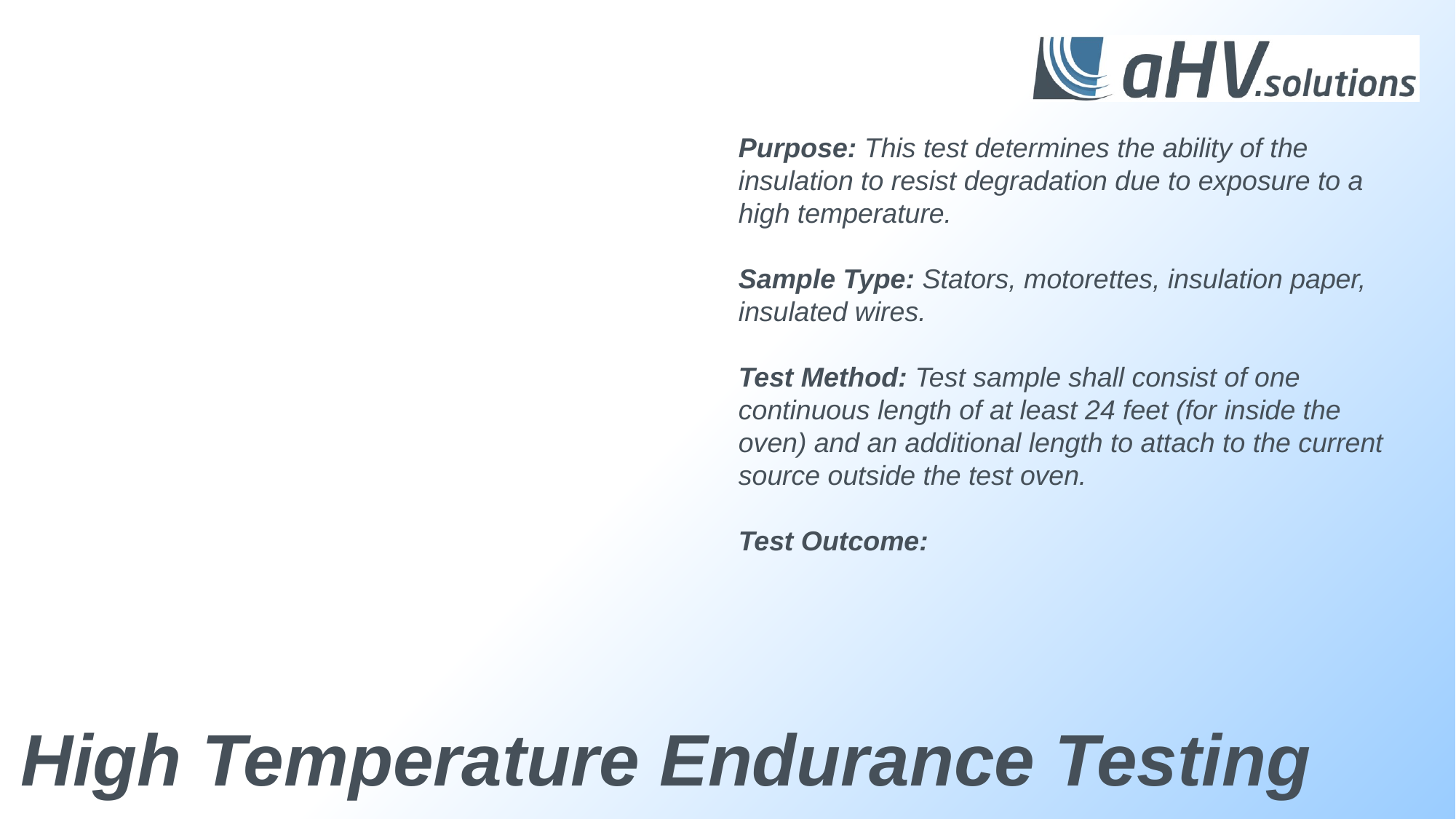

Purpose: This test determines the ability of the insulation to resist degradation due to exposure to a high temperature.

Sample Type: Stators, motorettes, insulation paper, insulated wires.

Test Method: Test sample shall consist of one continuous length of at least 24 feet (for inside the oven) and an additional length to attach to the current source outside the test oven.

Test Outcome:
High Temperature Endurance Testing